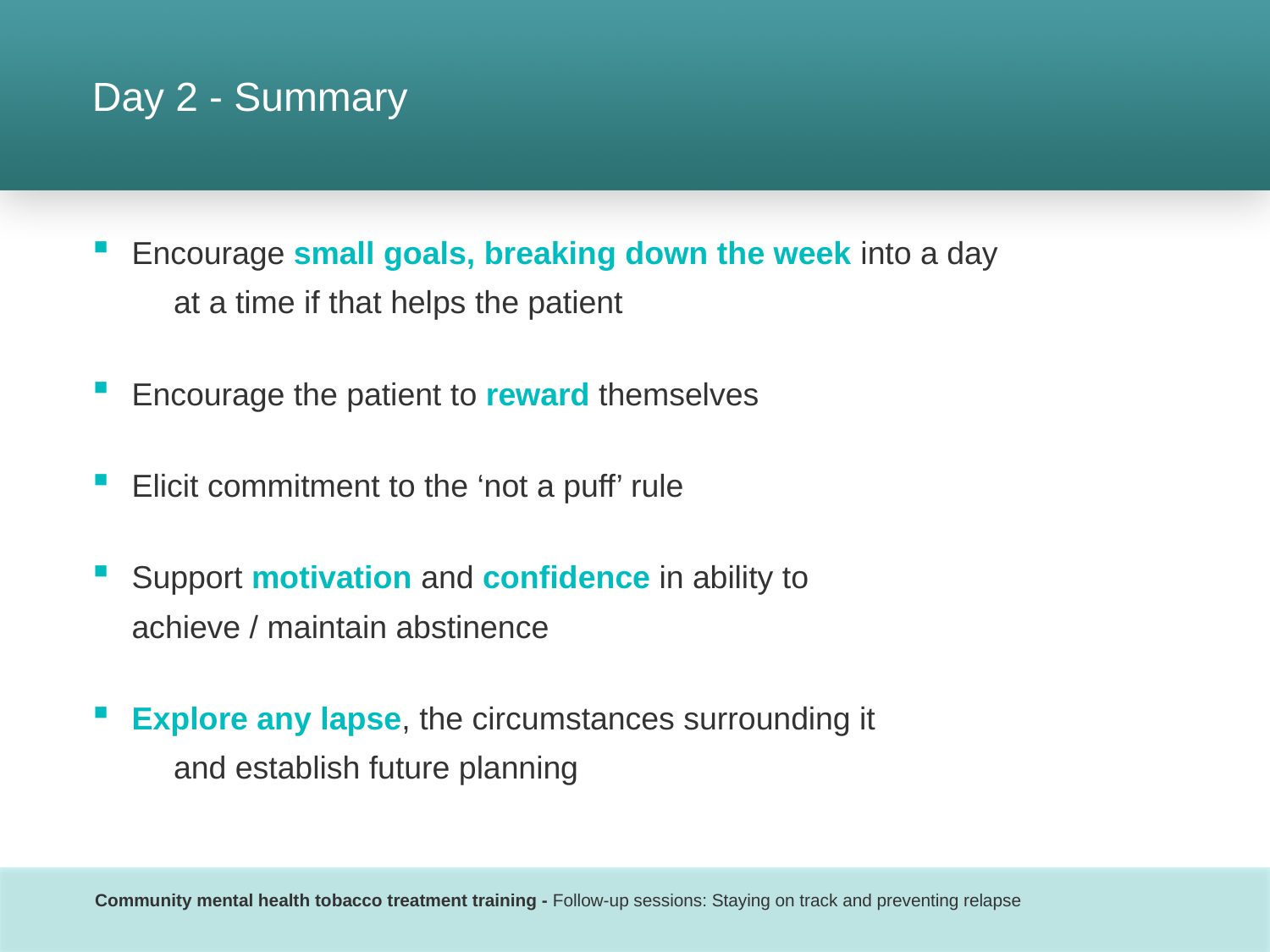

# Day 2 - Summary
Encourage small goals, breaking down the week into a day
	at a time if that helps the patient
Encourage the patient to reward themselves
Elicit commitment to the ‘not a puff’ rule
Support motivation and confidence in ability to                 achieve / maintain abstinence
Explore any lapse, the circumstances surrounding it
	and establish future planning

Community mental health tobacco treatment training - Follow-up sessions: Staying on track and preventing relapse